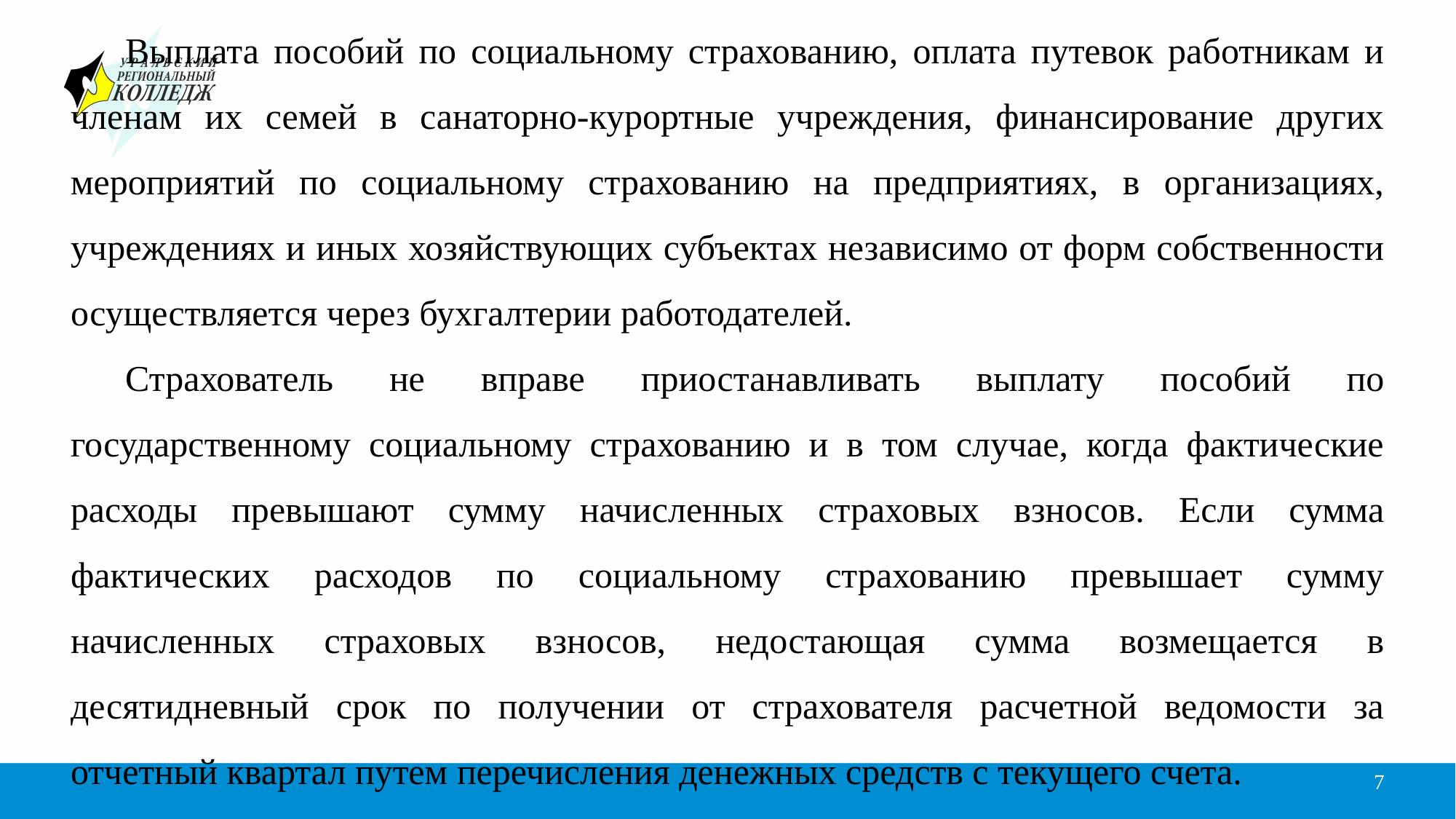

Выплата пособий по социальному страхованию, оплата путевок работникам и членам их семей в санаторно-курортные учреждения, финансирование других мероприятий по социальному страхованию на предприятиях, в организациях, учреждениях и иных хозяйствующих субъектах независимо от форм собственности осуществляется через бухгалтерии работодателей.
Страхователь не вправе приостанавливать выплату пособий по государственному социальному страхованию и в том случае, когда фактические расходы превышают сумму начисленных страховых взносов. Если сумма фактических расходов по социальному страхованию превышает сумму начисленных страховых взносов, недостающая сумма возмещается в десятидневный срок по получении от страхователя расчетной ведомости за отчетный квартал путем перечисления денежных средств с текущего счета.

7